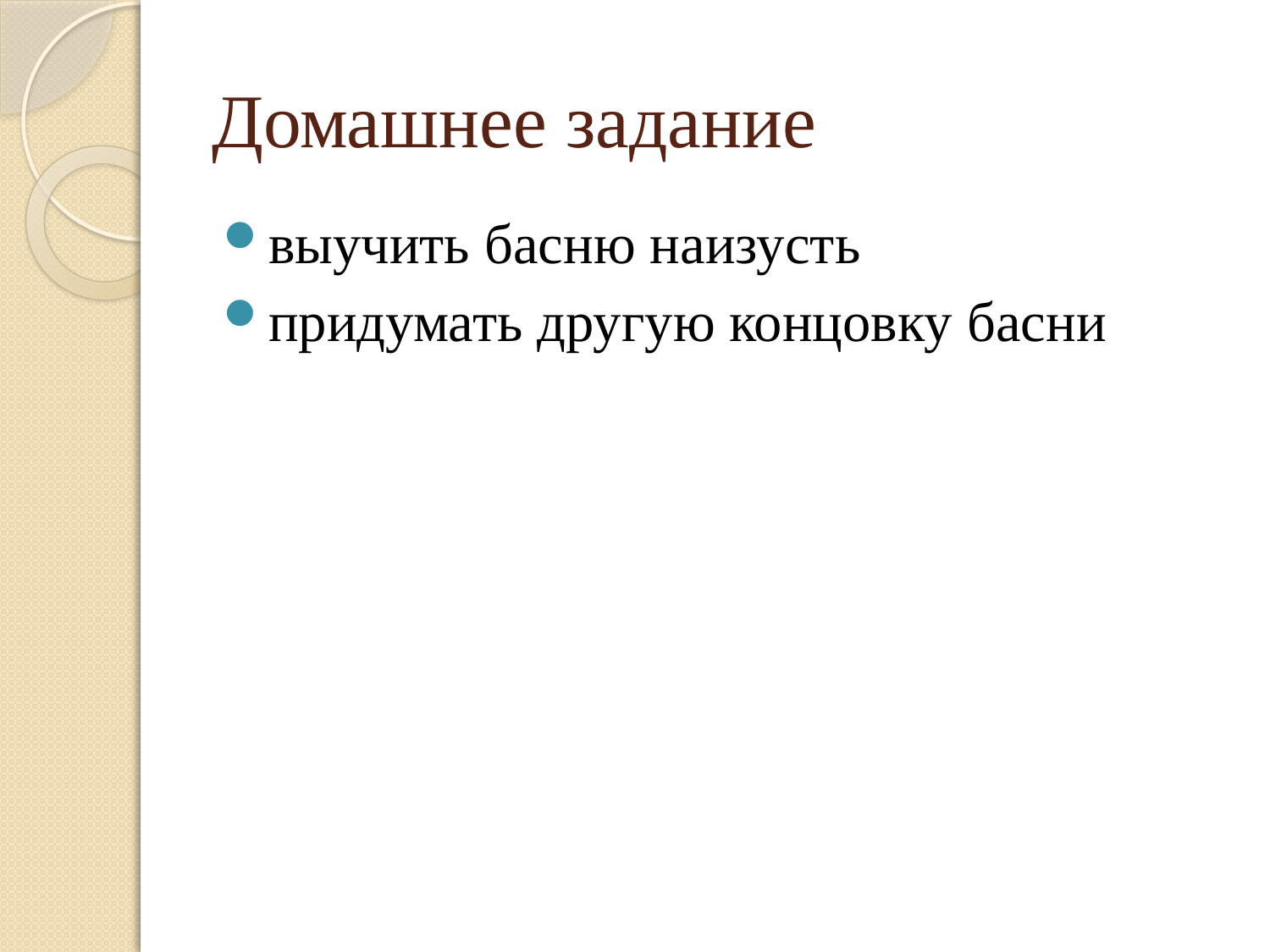

# Домашнее задание
выучить басню наизусть
придумать другую концовку басни